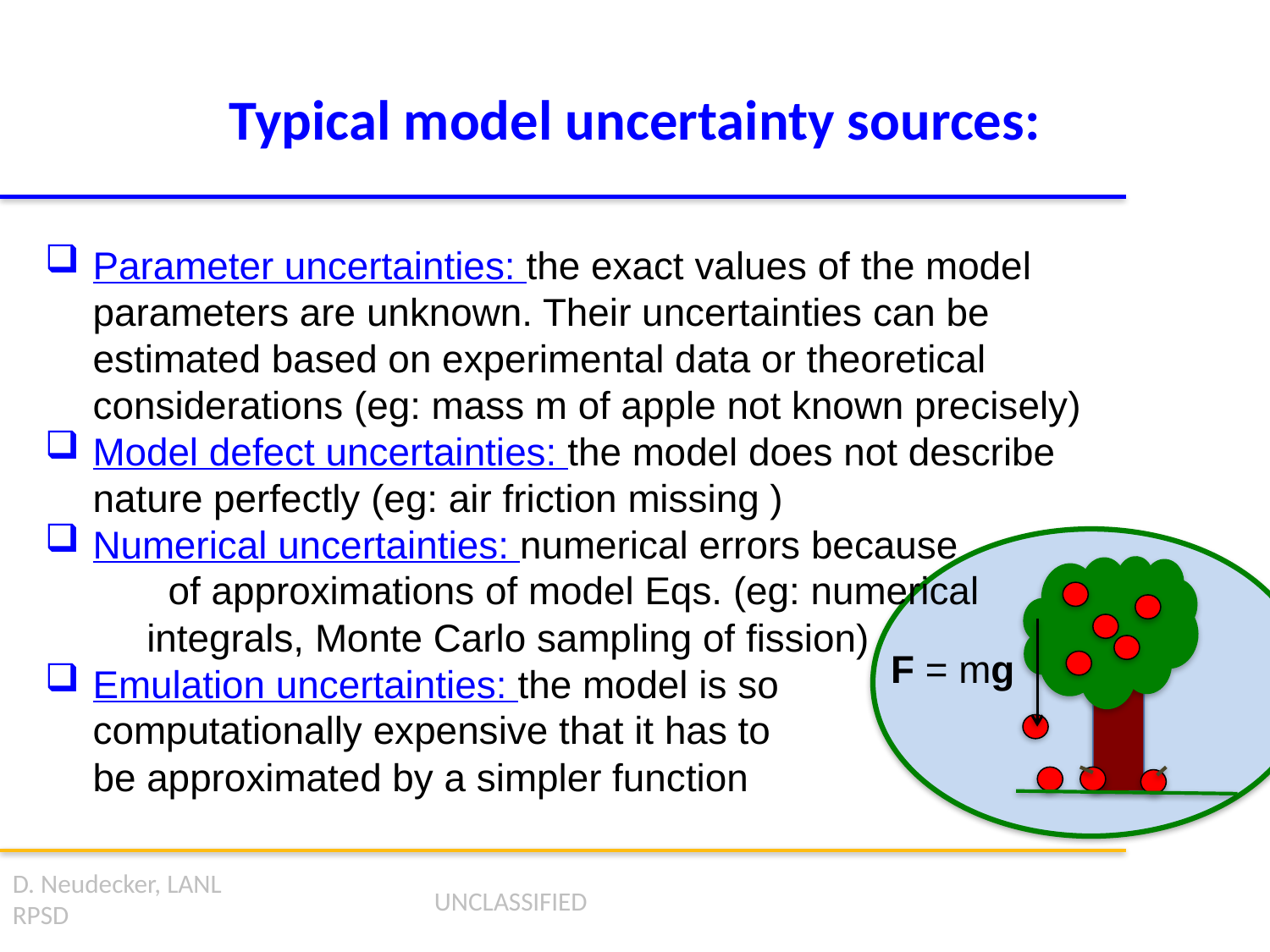

# Typical model uncertainty sources:
Parameter uncertainties: the exact values of the model parameters are unknown. Their uncertainties can be estimated based on experimental data or theoretical considerations (eg: mass m of apple not known precisely)
Model defect uncertainties: the model does not describe nature perfectly (eg: air friction missing )
Numerical uncertainties: numerical errors because                          of approximations of model Eqs. (eg: numerical                      integrals, Monte Carlo sampling of fission)
Emulation uncertainties: the model is so                         computationally expensive that it has to                                   be approximated by a simpler function

F = mg

D. Neudecker, LANL
RPSD
UNCLASSIFIED